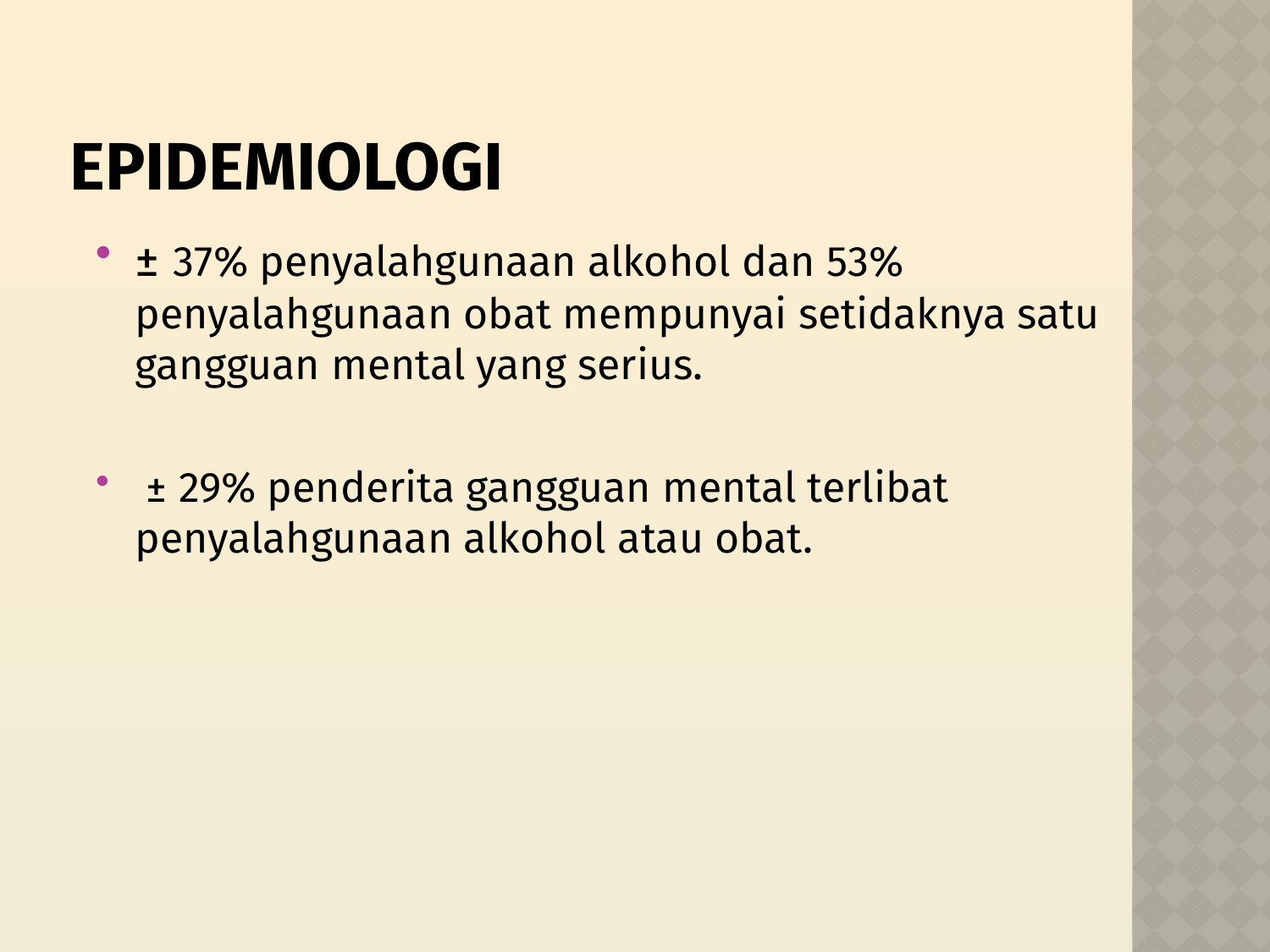

# Epidemiologi
± 37% penyalahgunaan alkohol dan 53% penyalahgunaan obat mempunyai setidaknya satu gangguan mental yang serius.

 ± 29% penderita gangguan mental terlibat penyalahgunaan alkohol atau obat.